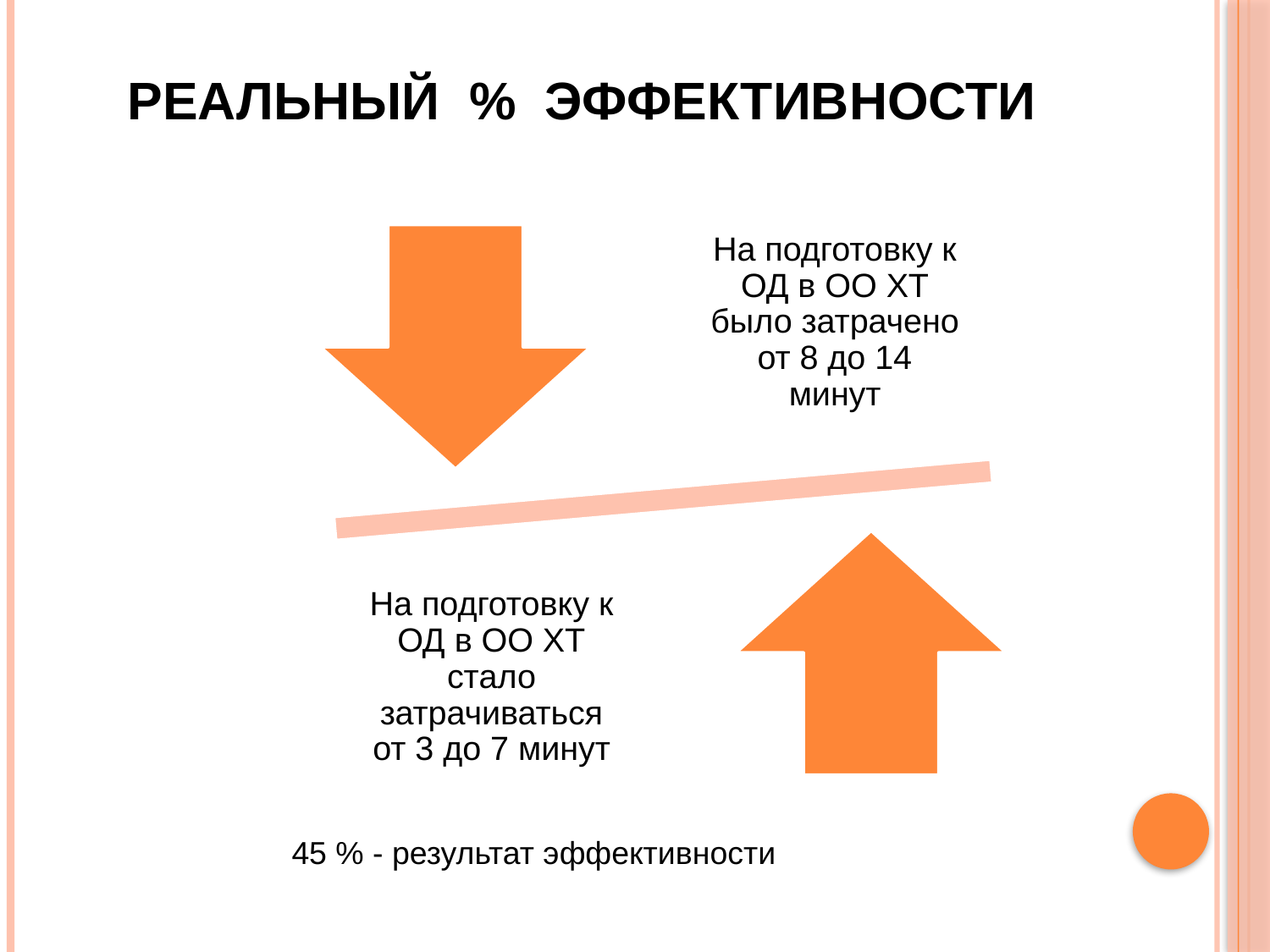

# Реальный  %  эффективности
На подготовку к ОД в ОО ХТ было затрачено от 8 до 14 минут
На подготовку к ОД в ОО ХТ стало затрачиваться от 3 до 7 минут
45 % - результат эффективности